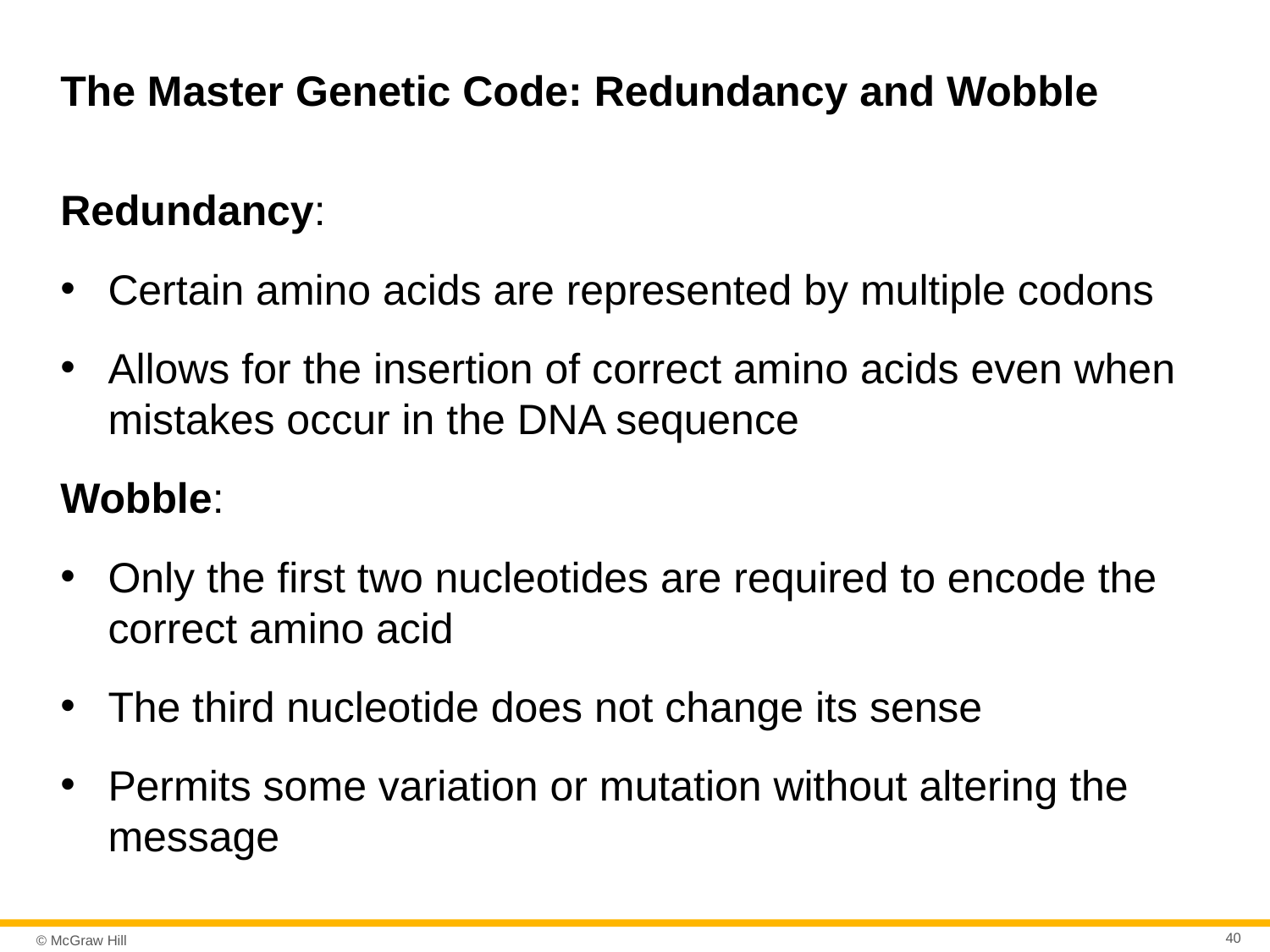

# The Master Genetic Code: Redundancy and Wobble
Redundancy:
Certain amino acids are represented by multiple codons
Allows for the insertion of correct amino acids even when mistakes occur in the DNA sequence
Wobble:
Only the first two nucleotides are required to encode the correct amino acid
The third nucleotide does not change its sense
Permits some variation or mutation without altering the message